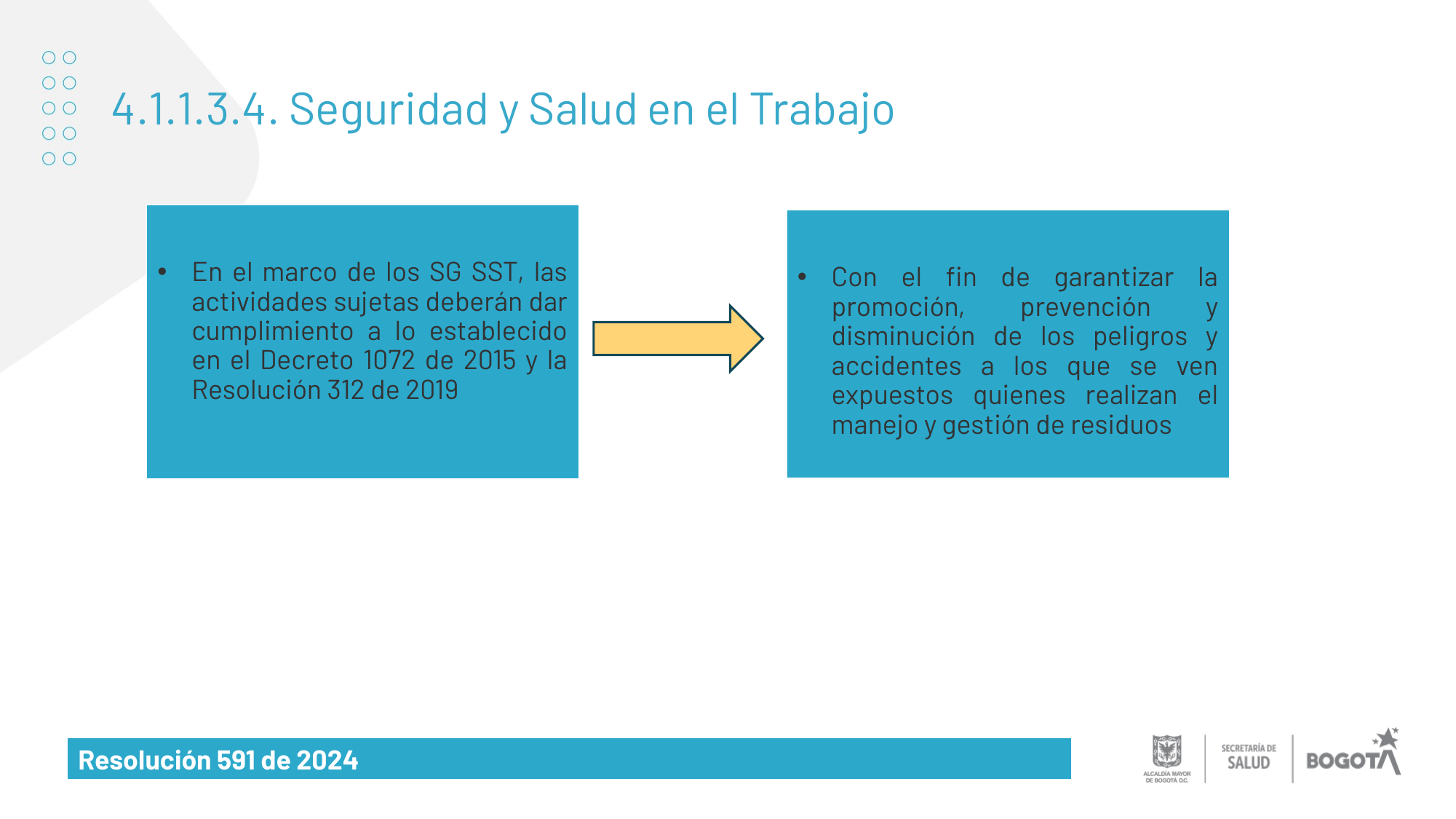

# 4.1.1.3.4. Seguridad y Salud en el Trabajo
| En el marco de los SG SST, las actividades sujetas deberán dar cumplimiento a lo establecido en el Decreto 1072 de 2015 y la Resolución 312 de 2019 |
| --- |
| Con el fin de garantizar la promoción, prevención y disminución de los peligros y accidentes a los que se ven expuestos quienes realizan el manejo y gestión de residuos |
| --- |

| Resolución 591 de 2024 |
| --- |